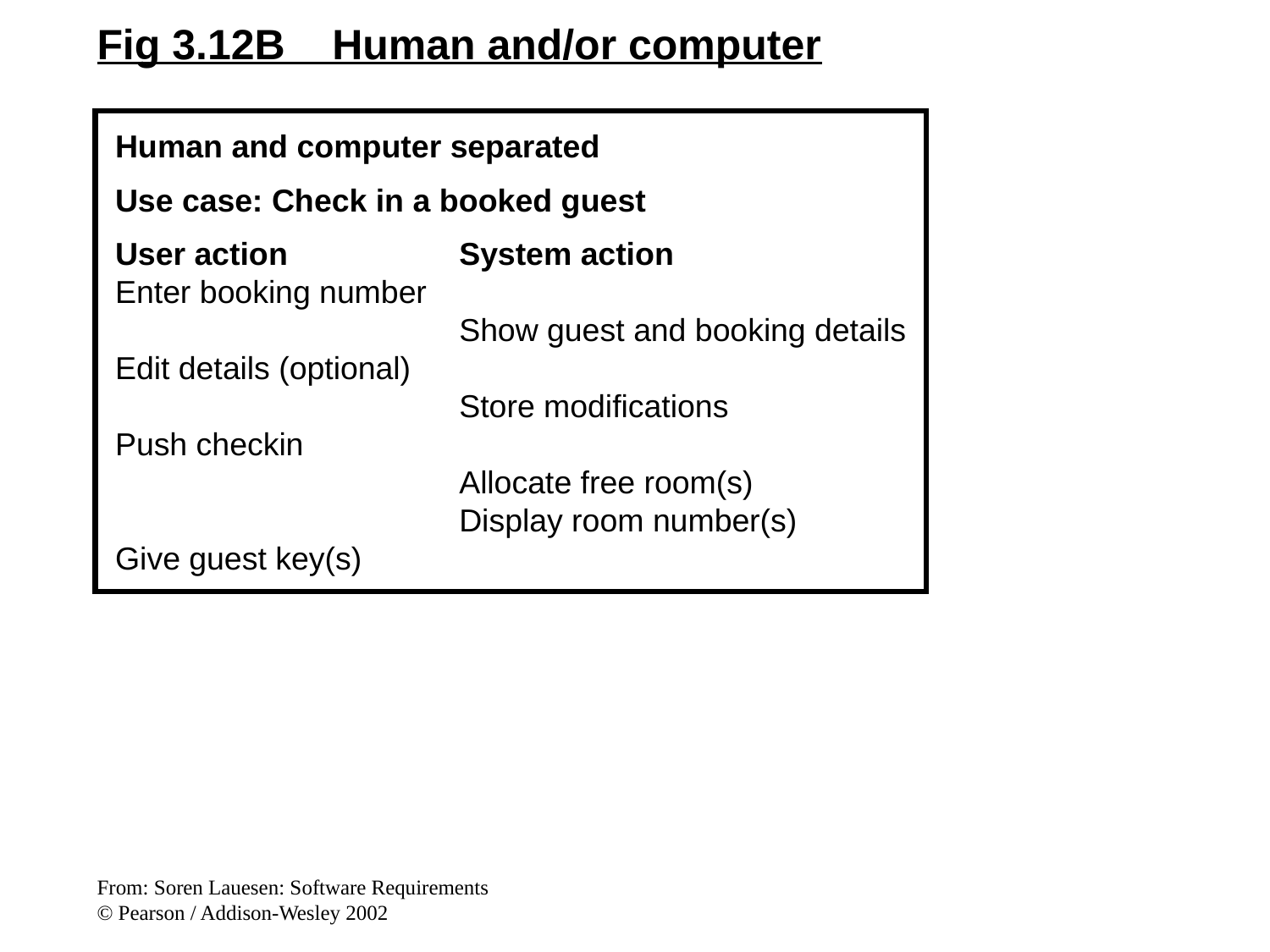

Fig 3.12B    Human and/or computer
Human and computer separated
Use case: Check in a booked guest
User action	System action
Enter booking number
	Show guest and booking details
Edit details (optional)
	Store modifications
Push checkin
	Allocate free room(s)
	Display room number(s)
Give guest key(s)
From: Soren Lauesen: Software Requirements
© Pearson / Addison-Wesley 2002